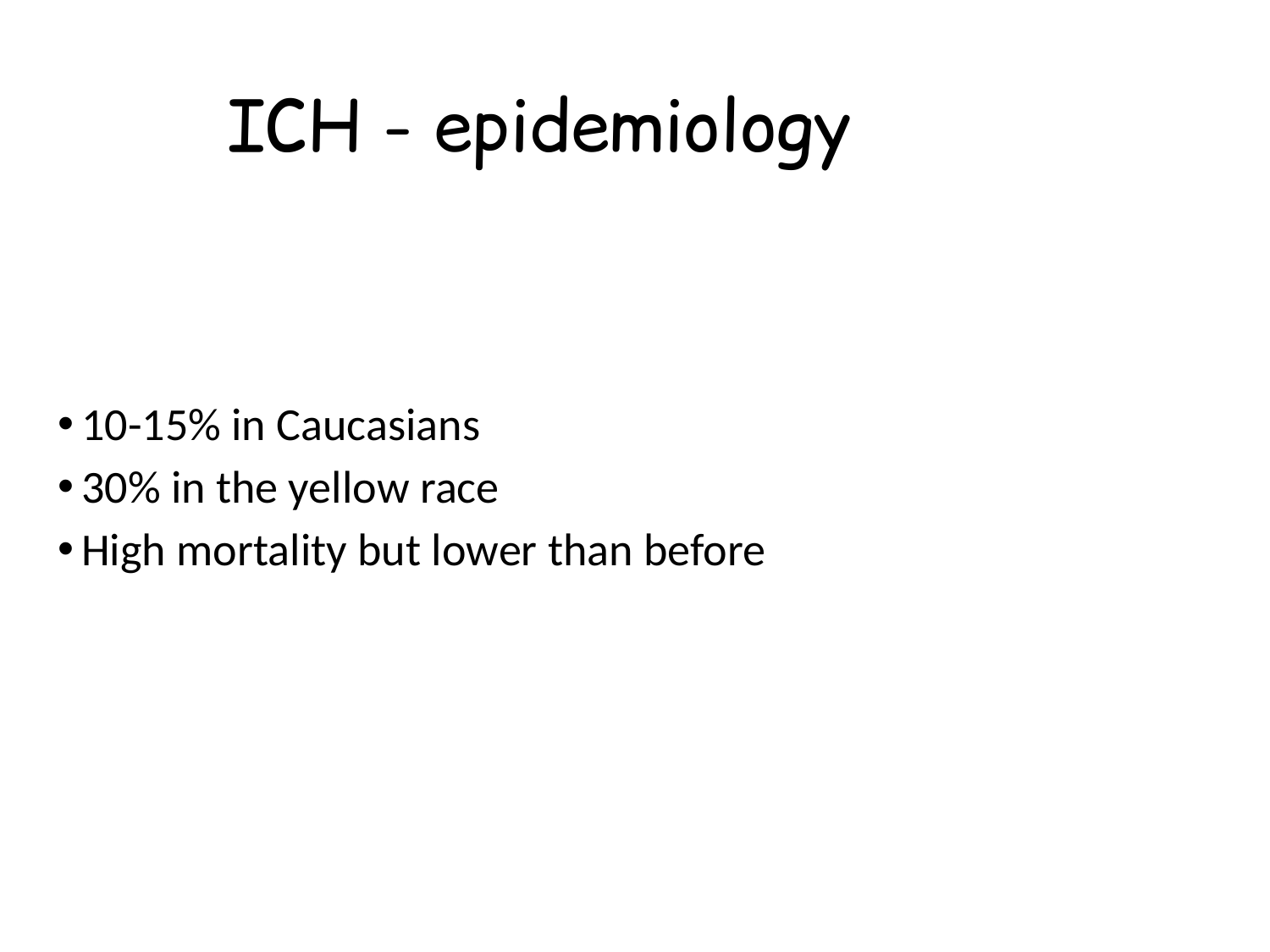

# ICH - epidemiology

10-15% in Caucasians
30% in the yellow race
High mortality but lower than before